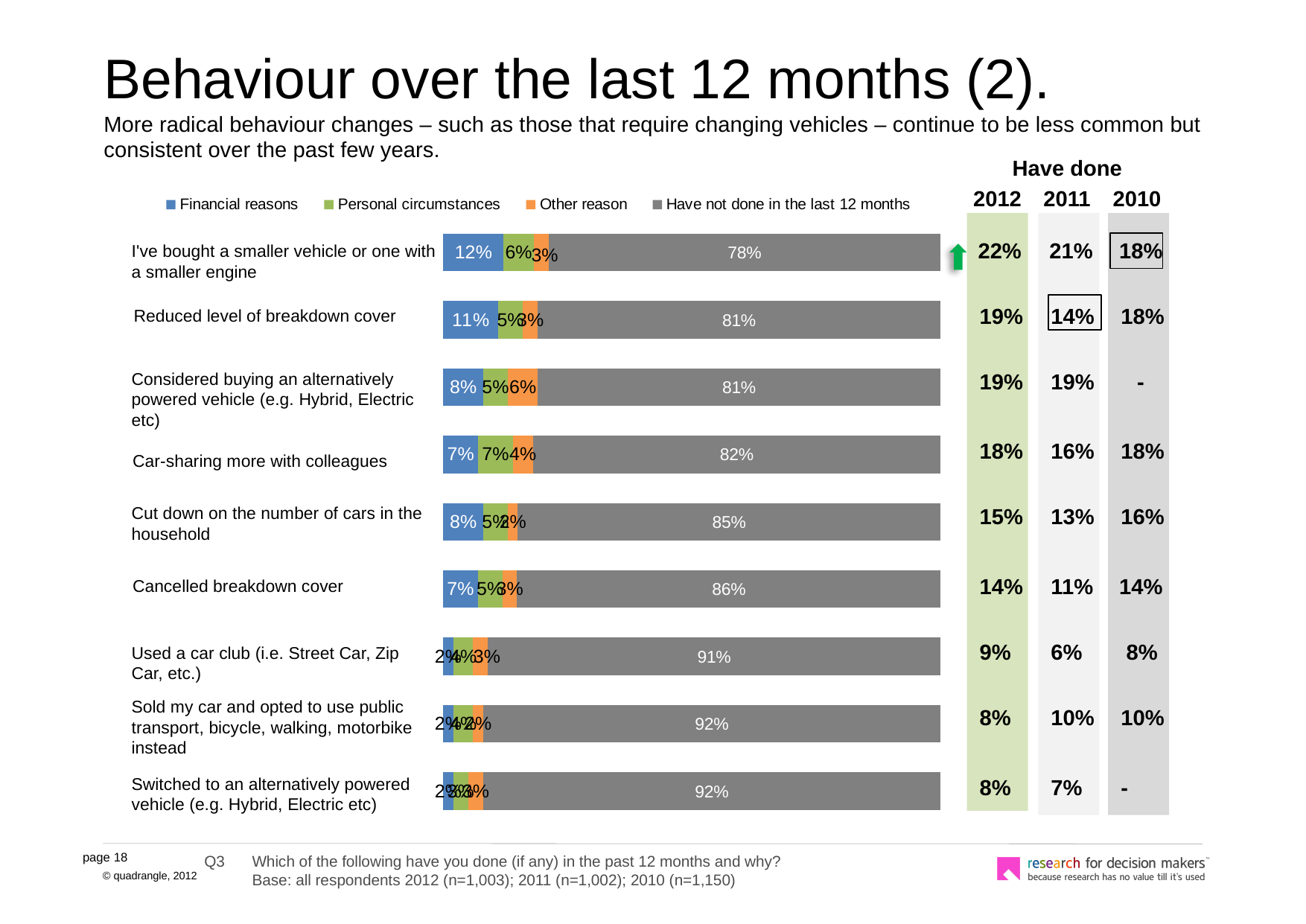

# Behaviour over the last 12 months (2). More radical behaviour changes – such as those that require changing vehicles – continue to be less common but consistent over the past few years.
Have done

### Chart

| Category | Financial reasons | Personal circumstances | Other reason | Have not done in the last 12 months |
|---|---|---|---|---|
| I've bought a smaller vehicle or one with a smaller engine | 0.12000000000000002 | 0.06000000000000003 | 0.030000000000000002 | 0.78 |
| Reduced level of breakdown cover | 0.11 | 0.05 | 0.030000000000000002 | 0.81 |
| Considered buying an alternatively powered vehicle (e.g. Hybrid, Electric etc) | 0.08000000000000004 | 0.05 | 0.06000000000000003 | 0.81 |
| Car-sharing more with colleagues | 0.07000000000000002 | 0.07000000000000002 | 0.04000000000000002 | 0.8200000000000006 |
| Cut down on the number of cars in the household | 0.08000000000000004 | 0.05 | 0.02000000000000001 | 0.8500000000000006 |
| Cancelled breakdown cover | 0.07000000000000002 | 0.05 | 0.030000000000000002 | 0.8600000000000007 |
| Used a car club (i.e. Street Car, Zip Car, etc.) | 0.02000000000000001 | 0.04000000000000002 | 0.030000000000000002 | 0.91 |
| Sold my car and opted to use public transport, bicycle, walking, motorbike instead | 0.02000000000000001 | 0.04000000000000002 | 0.02000000000000001 | 0.92 |
| Switched to an alternatively powered vehicle (e.g. Hybrid, Electric etc) | 0.02000000000000001 | 0.030000000000000002 | 0.030000000000000002 | 0.92 |
2012
2011
2010

22%
21%
18%

I've bought a smaller vehicle or one with a smaller engine

19%
14%
18%
Reduced level of breakdown cover
19%
19%
-
Considered buying an alternatively powered vehicle (e.g. Hybrid, Electric etc)
18%
16%
18%
Car-sharing more with colleagues
Cut down on the number of cars in the household
15%
13%
16%
14%
11%
14%
Cancelled breakdown cover
9%
6%
8%
Used a car club (i.e. Street Car, Zip Car, etc.)
Sold my car and opted to use public transport, bicycle, walking, motorbike instead
8%
10%
10%
8%
7%
-
Switched to an alternatively powered vehicle (e.g. Hybrid, Electric etc)
Q3	Which of the following have you done (if any) in the past 12 months and why?
	Base: all respondents 2012 (n=1,003); 2011 (n=1,002); 2010 (n=1,150)